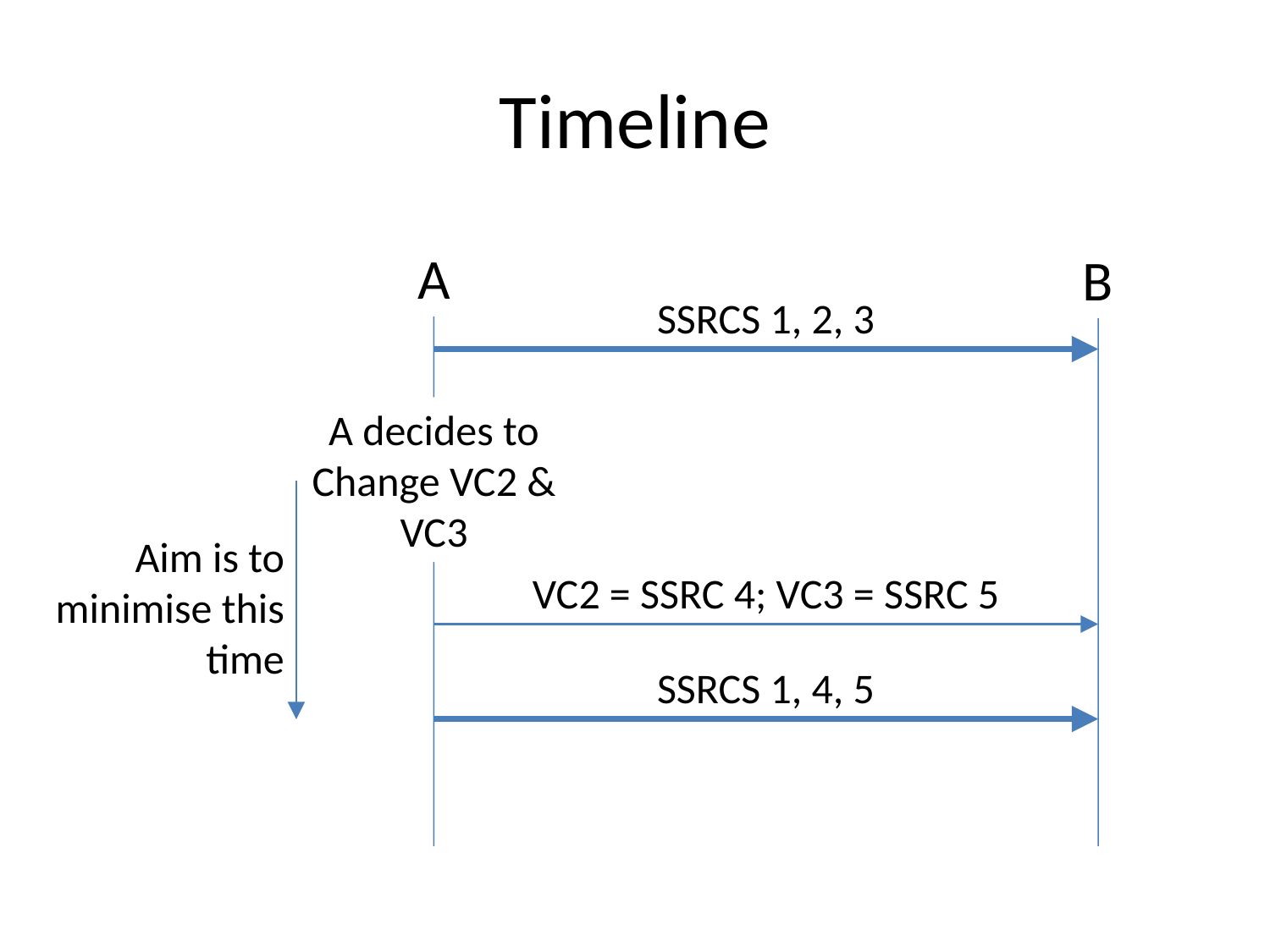

# Timeline
A
B
SSRCS 1, 2, 3
A decides to
Change VC2 &
VC3
Aim is to
minimise this
time
VC2 = SSRC 4; VC3 = SSRC 5
SSRCS 1, 4, 5